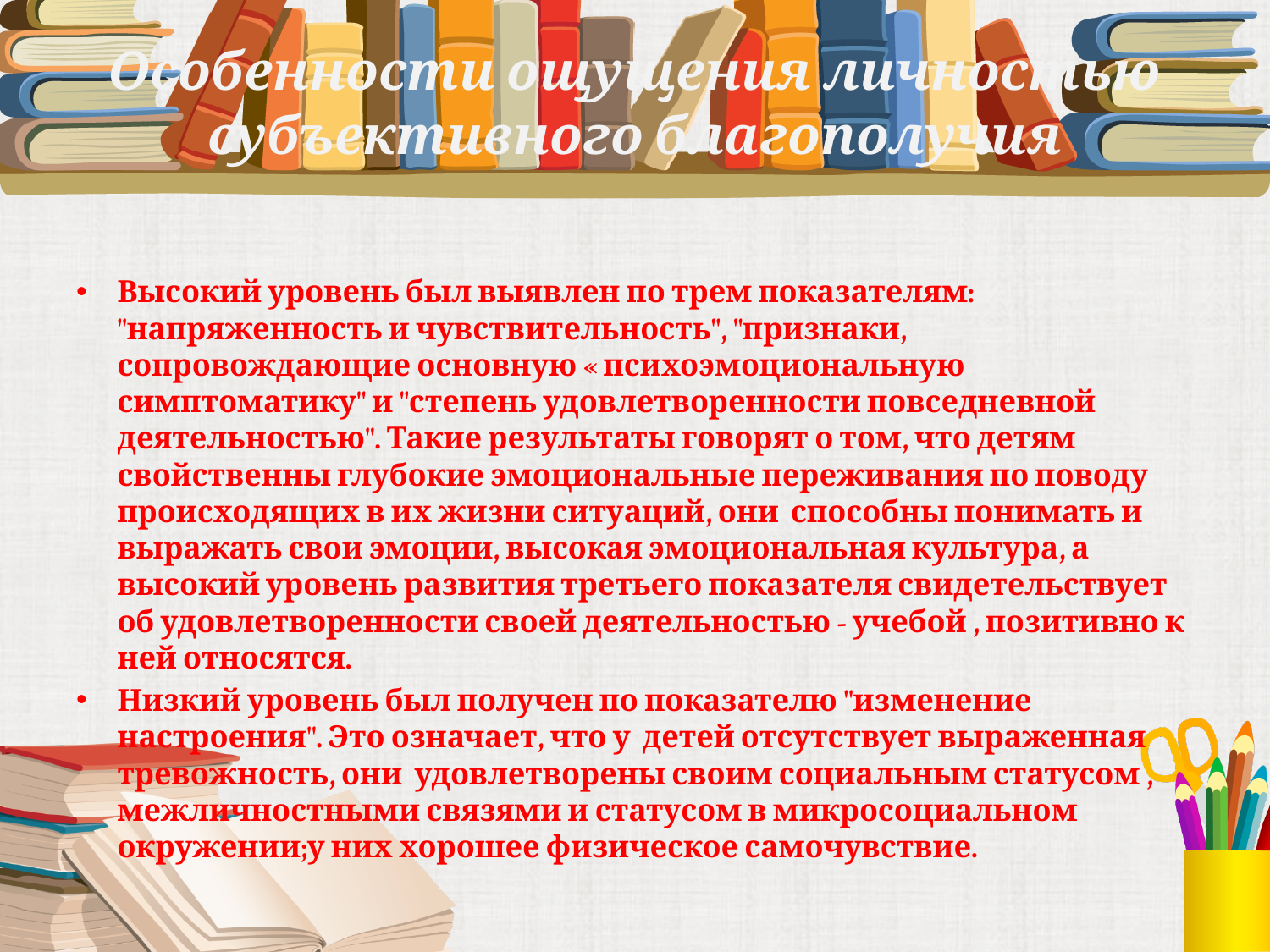

# Особенности ощущения личностью субъективного благополучия
Высокий уровень был выявлен по трем показателям: "напряженность и чувствительность", "признаки, сопровождающие основную « психоэмоциональную симптоматику" и "степень удовлетворенности повседневной деятельностью". Такие результаты говорят о том, что детям свойственны глубокие эмоциональные переживания по поводу происходящих в их жизни ситуаций, они  способны понимать и выражать свои эмоции, высокая эмоциональная культура, а высокий уровень развития третьего показателя свидетельствует об удовлетворенности своей деятельностью - учебой , позитивно к ней относятся.
Низкий уровень был получен по показателю "изменение настроения". Это означает, что у  детей отсутствует выраженная тревожность, они  удовлетворены своим социальным статусом , межличностными связями и статусом в микросоциальном окружении;у них хорошее физическое самочувствие.